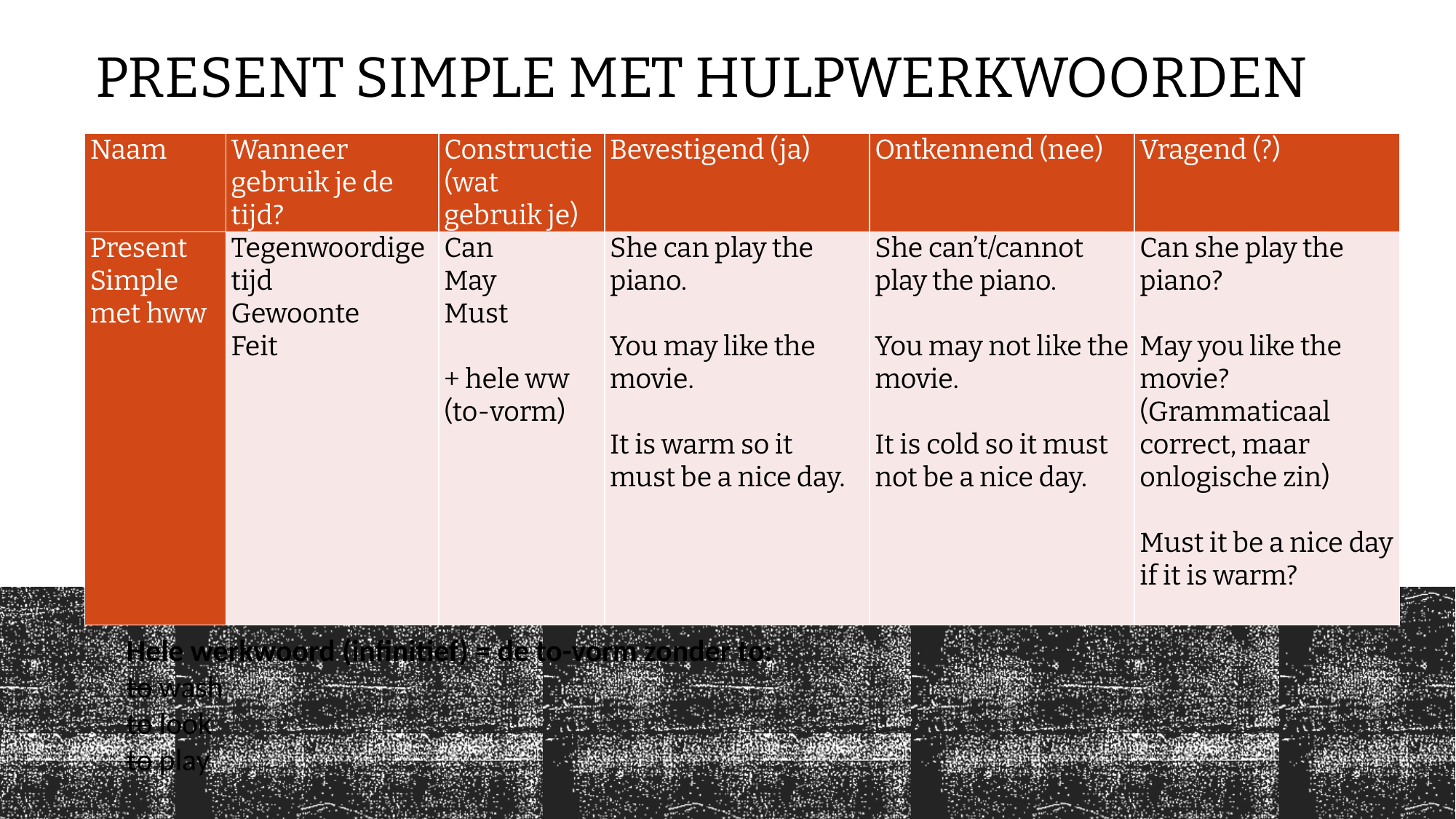

# Present simple met hulpwerkwoorden
| Naam | Wanneer gebruik je de tijd? | Constructie (wat gebruik je) | Bevestigend (ja) | Ontkennend (nee) | Vragend (?) |
| --- | --- | --- | --- | --- | --- |
| Present Simple met hww | Tegenwoordige tijd Gewoonte Feit | Can May Must   + hele ww (to-vorm) | She can play the piano.   You may like the movie.   It is warm so it must be a nice day. | She can’t/cannot play the piano.   You may not like the movie.   It is cold so it must not be a nice day. | Can she play the piano?   May you like the movie? (Grammaticaal correct, maar onlogische zin)   Must it be a nice day if it is warm? |
Hele werkwoord (infinitief) = de to-vorm zonder to:
to wash
to look
to play